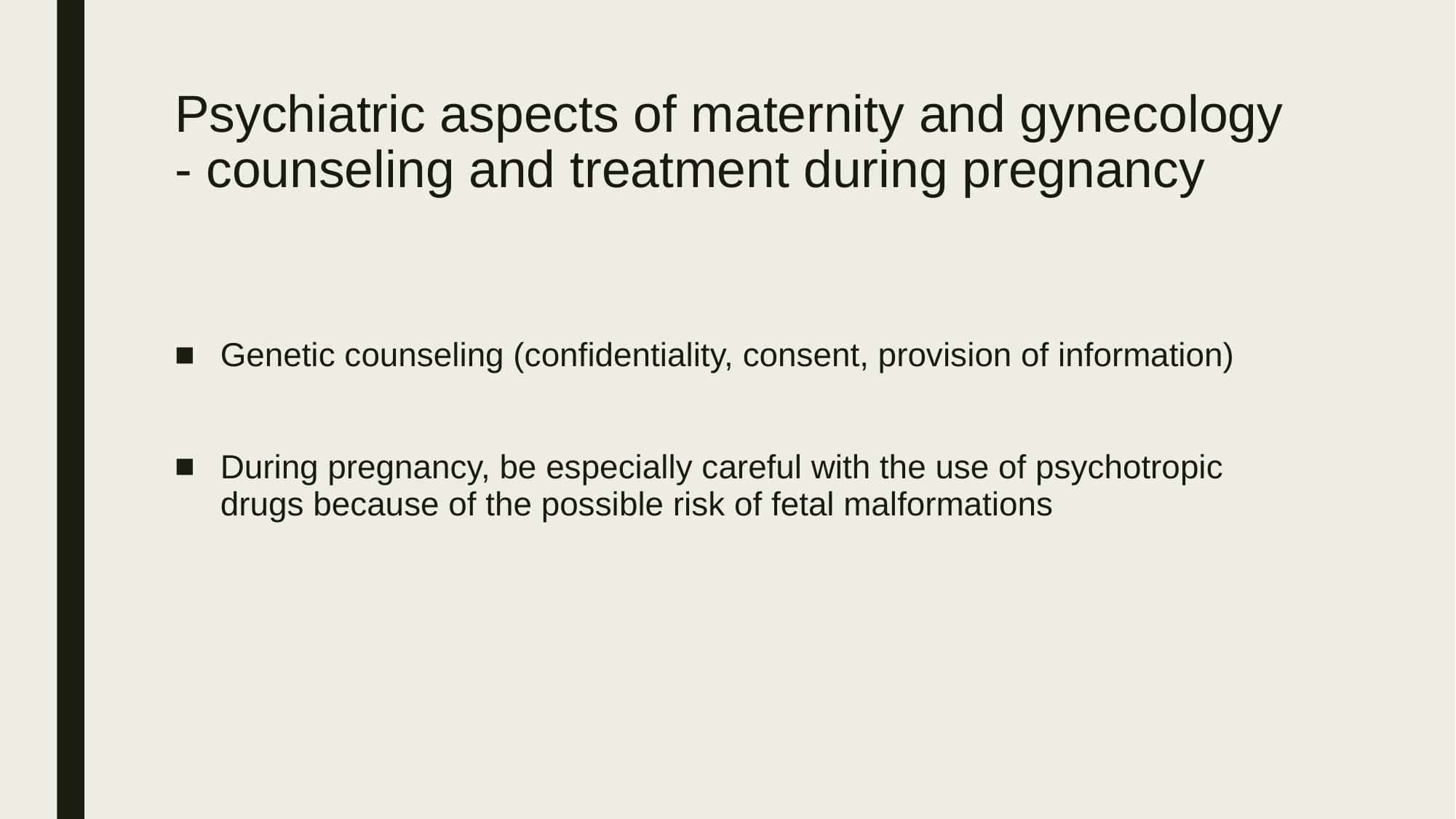

# Psychiatric aspects of maternity and gynecology - counseling and treatment during pregnancy

Genetic counseling (confidentiality, consent, provision of information)

During pregnancy, be especially careful with the use of psychotropic drugs because of the possible risk of fetal malformations